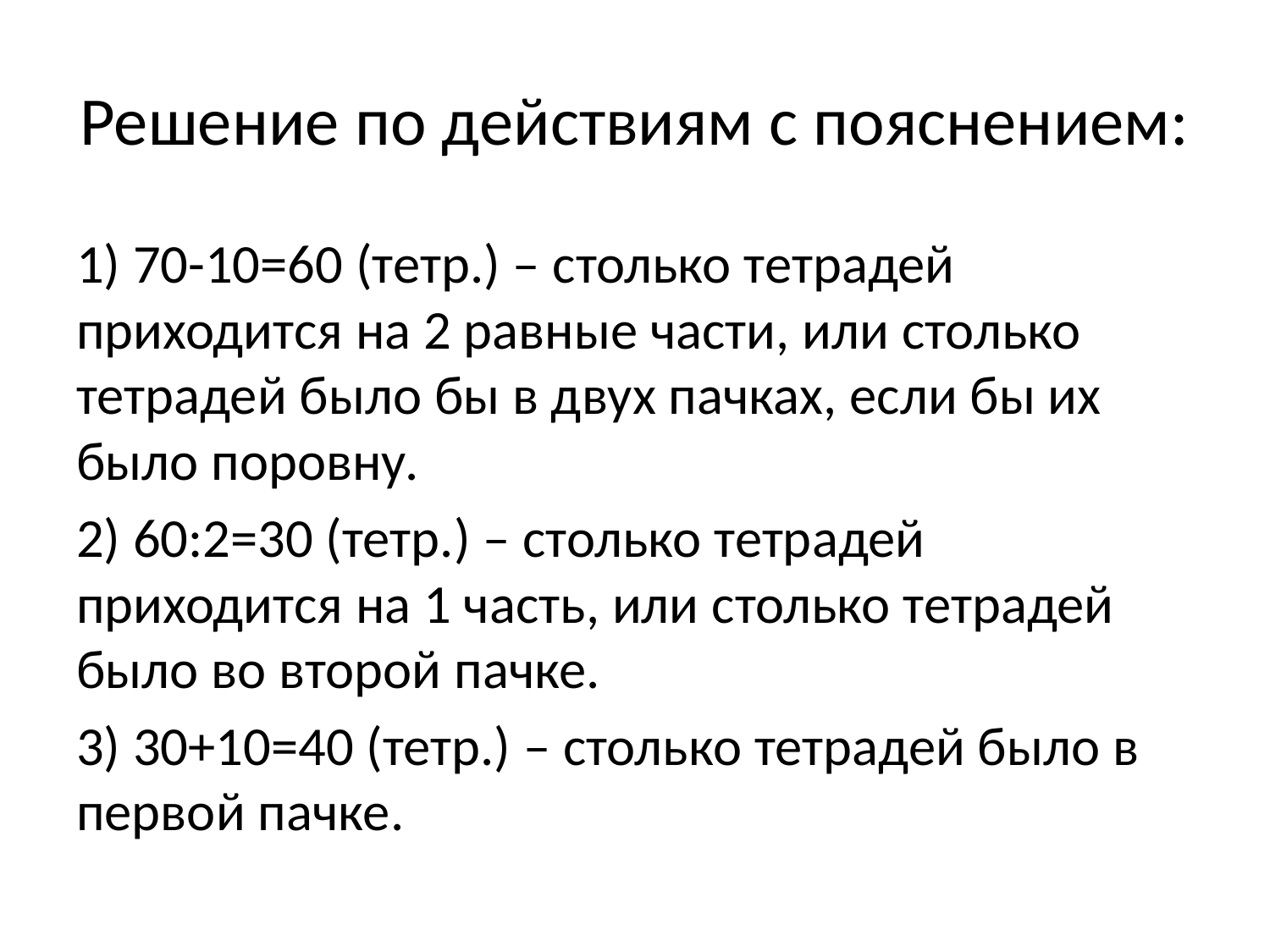

# Решение по действиям с пояснением:
1) 70-10=60 (тетр.) – столько тетрадей приходится на 2 равные части, или столько тетрадей было бы в двух пачках, если бы их было поровну.
2) 60:2=30 (тетр.) – столько тетрадей приходится на 1 часть, или столько тетрадей было во второй пачке.
3) 30+10=40 (тетр.) – столько тетрадей было в первой пачке.